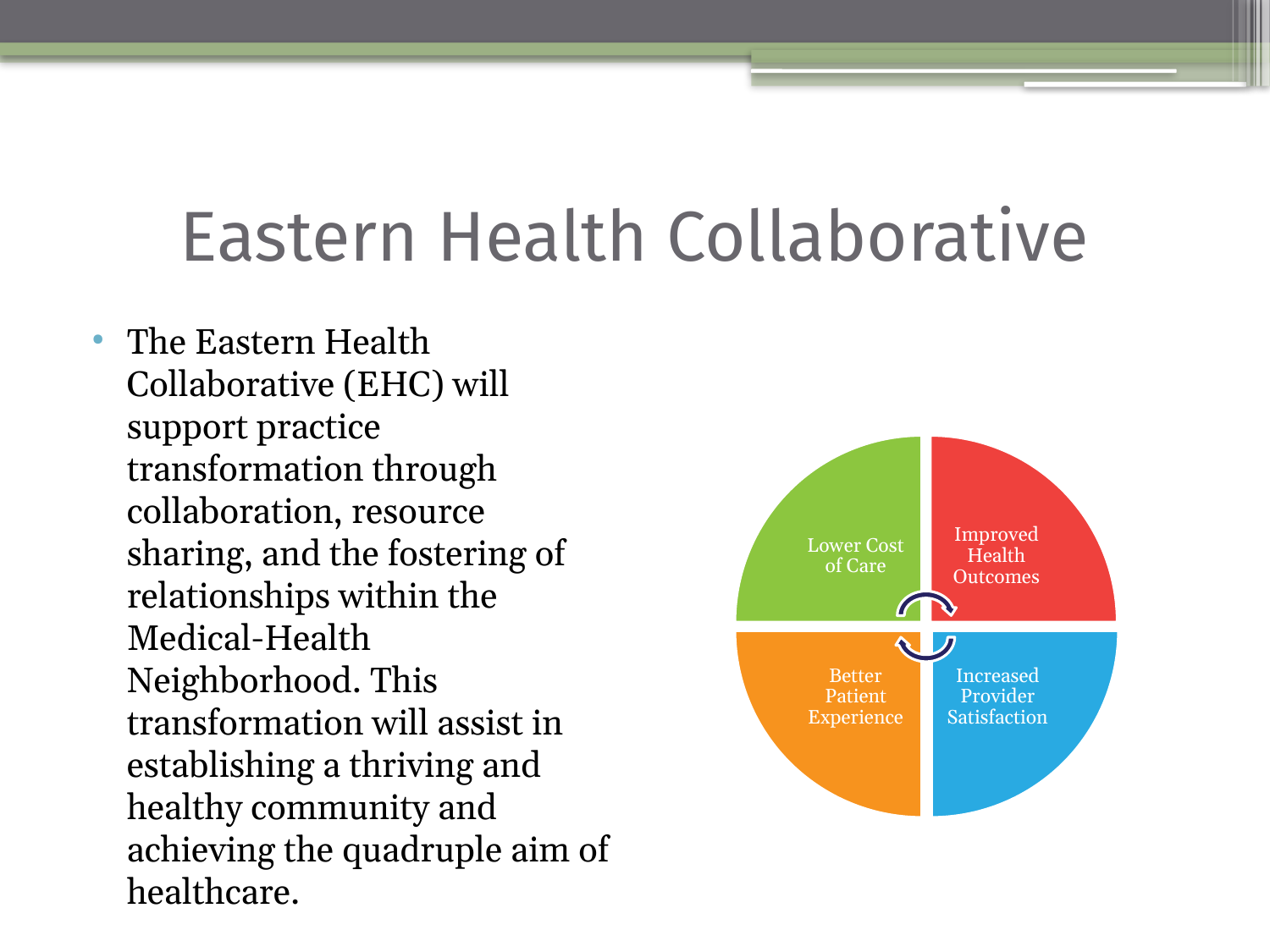

# Eastern Health Collaborative
The Eastern Health Collaborative (EHC) will support practice transformation through collaboration, resource sharing, and the fostering of relationships within the Medical-Health Neighborhood. This transformation will assist in establishing a thriving and healthy community and achieving the quadruple aim of healthcare.

Lower Cost of Care
Improved Health Outcomes
Increased Provider Satisfaction
Better Patient Experience